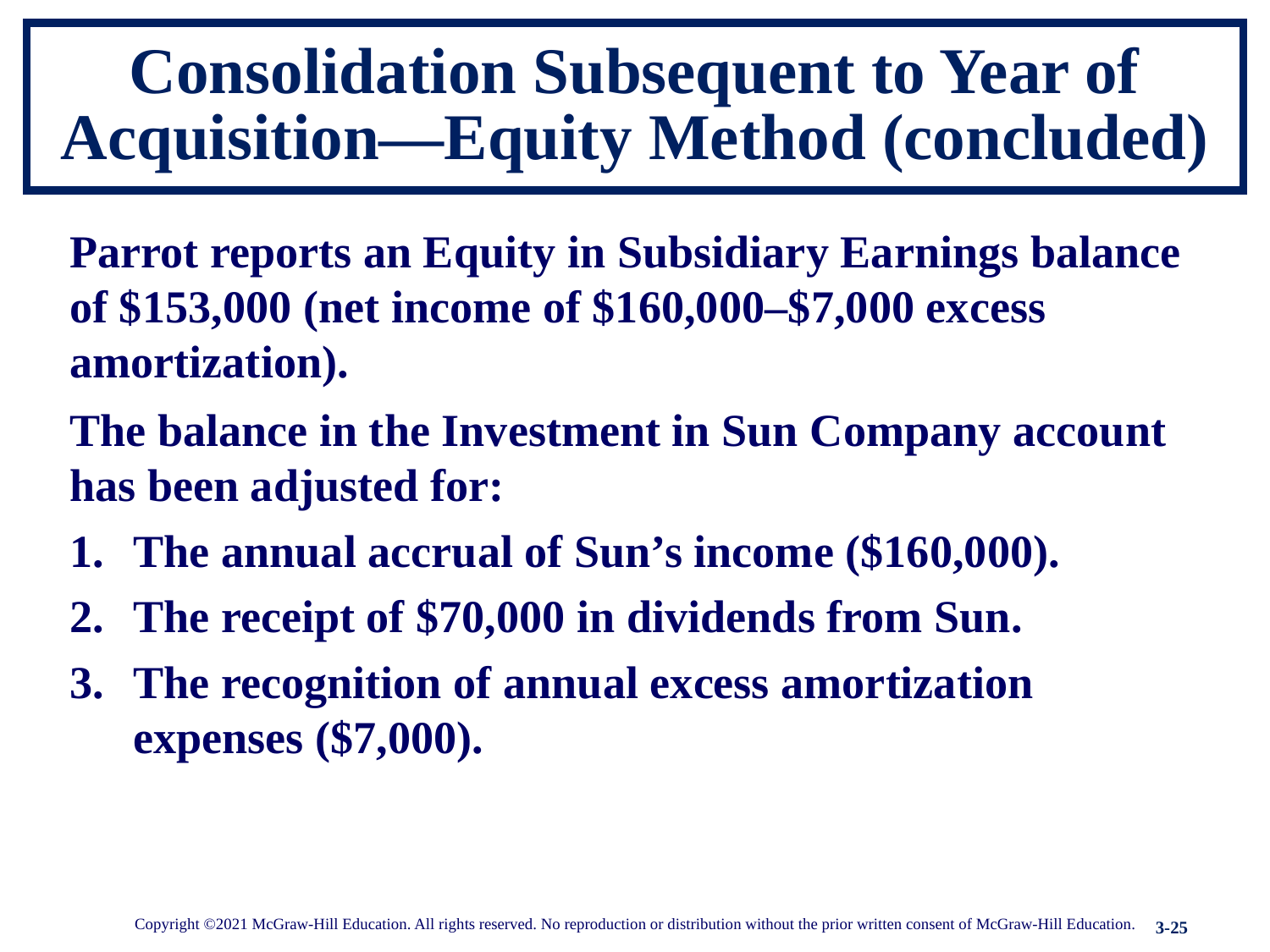

# Consolidation Subsequent to Year of Acquisition—Equity Method (concluded)
Parrot reports an Equity in Subsidiary Earnings balance of $153,000 (net income of $160,000–$7,000 excess amortization).
The balance in the Investment in Sun Company account has been adjusted for:
The annual accrual of Sun’s income ($160,000).
The receipt of $70,000 in dividends from Sun.
The recognition of annual excess amortization expenses ($7,000).
Copyright ©2021 McGraw-Hill Education. All rights reserved. No reproduction or distribution without the prior written consent of McGraw-Hill Education.
3-25